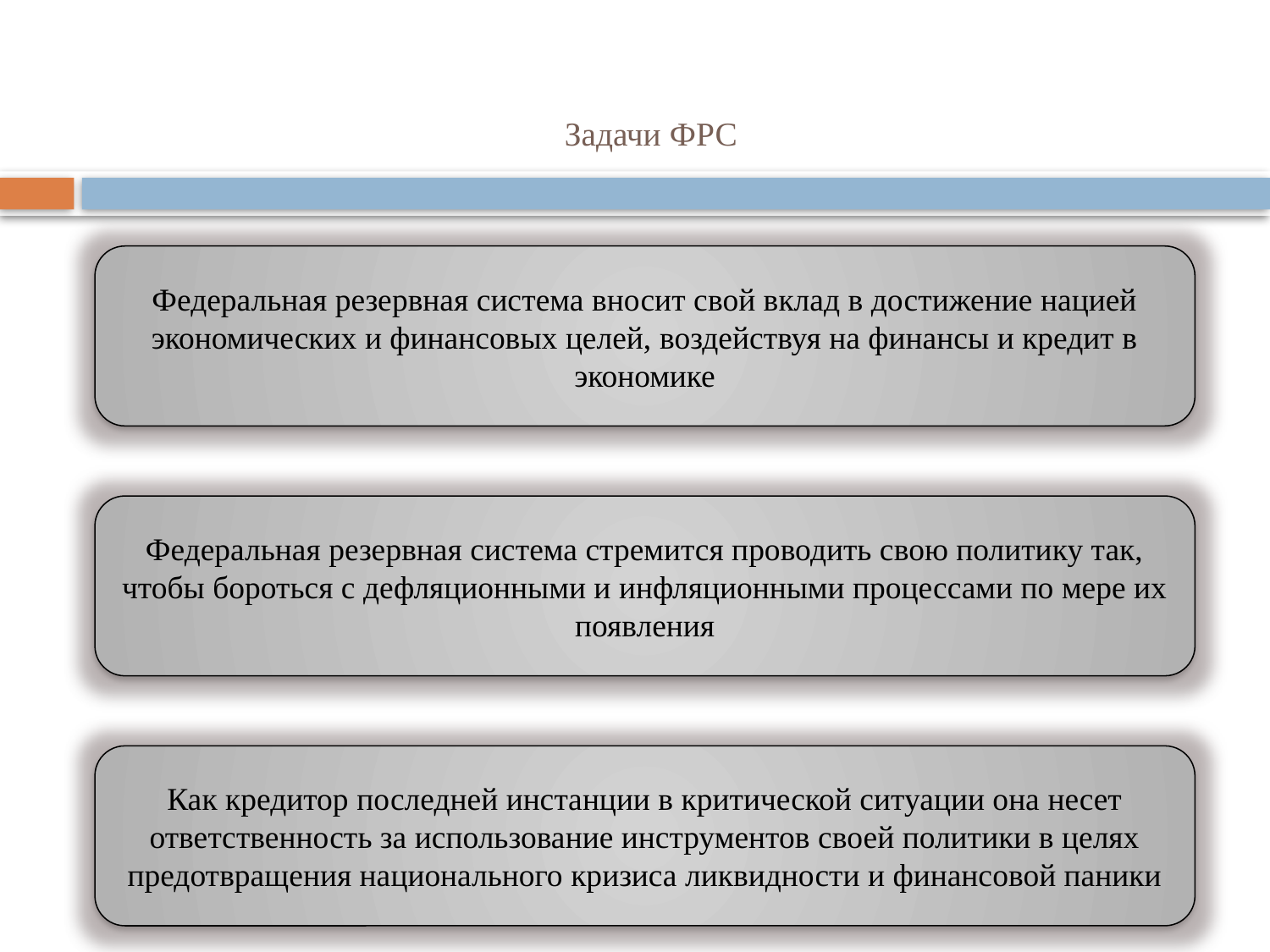

# Задачи ФРС

Федеральная резервная система вносит свой вклад в достижение нацией экономических и финансовых целей, воздействуя на финансы и кредит в экономике
Федеральная резервная система стремится проводить свою политику так, чтобы бороться с дефляционными и инфляционными процессами по мере их появления
Как кредитор последней инстанции в критической ситуации она несет ответственность за использование инструментов своей политики в целях предотвращения национального кризиса ликвидности и финансовой паники